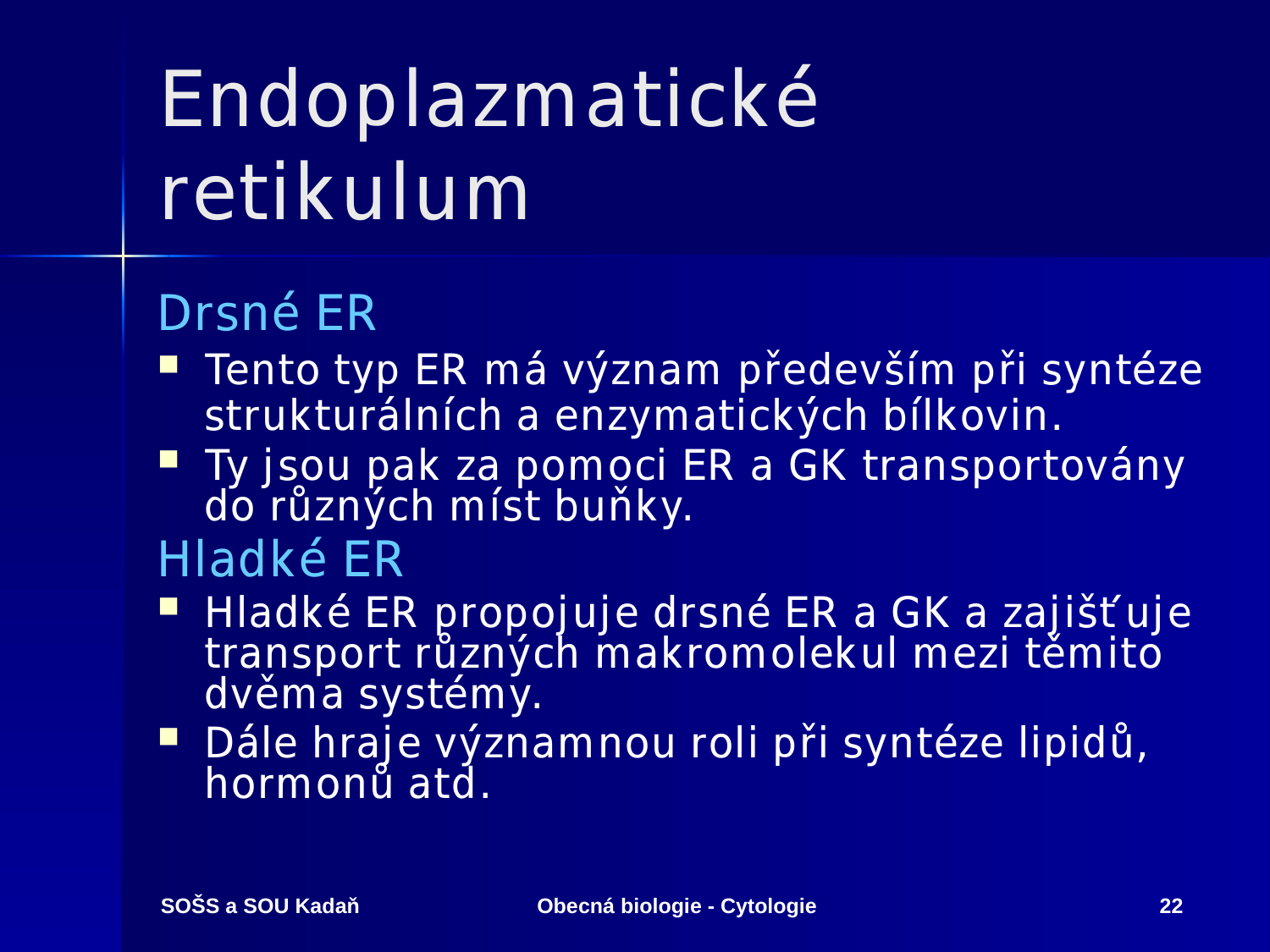

# Endoplazmatické retikulum
Drsné ER
Tento typ ER má význam především při syntéze strukturálních a enzymatických bílkovin.
Ty jsou pak za pomoci ER a GK transportovány do různých míst buňky.
Hladké ER
Hladké ER propojuje drsné ER a GK a zajišťuje transport různých makromolekul mezi těmito dvěma systémy.
Dále hraje významnou roli při syntéze lipidů, hormonů atd.
SOŠS a SOU Kadaň
Obecná biologie - Cytologie
22